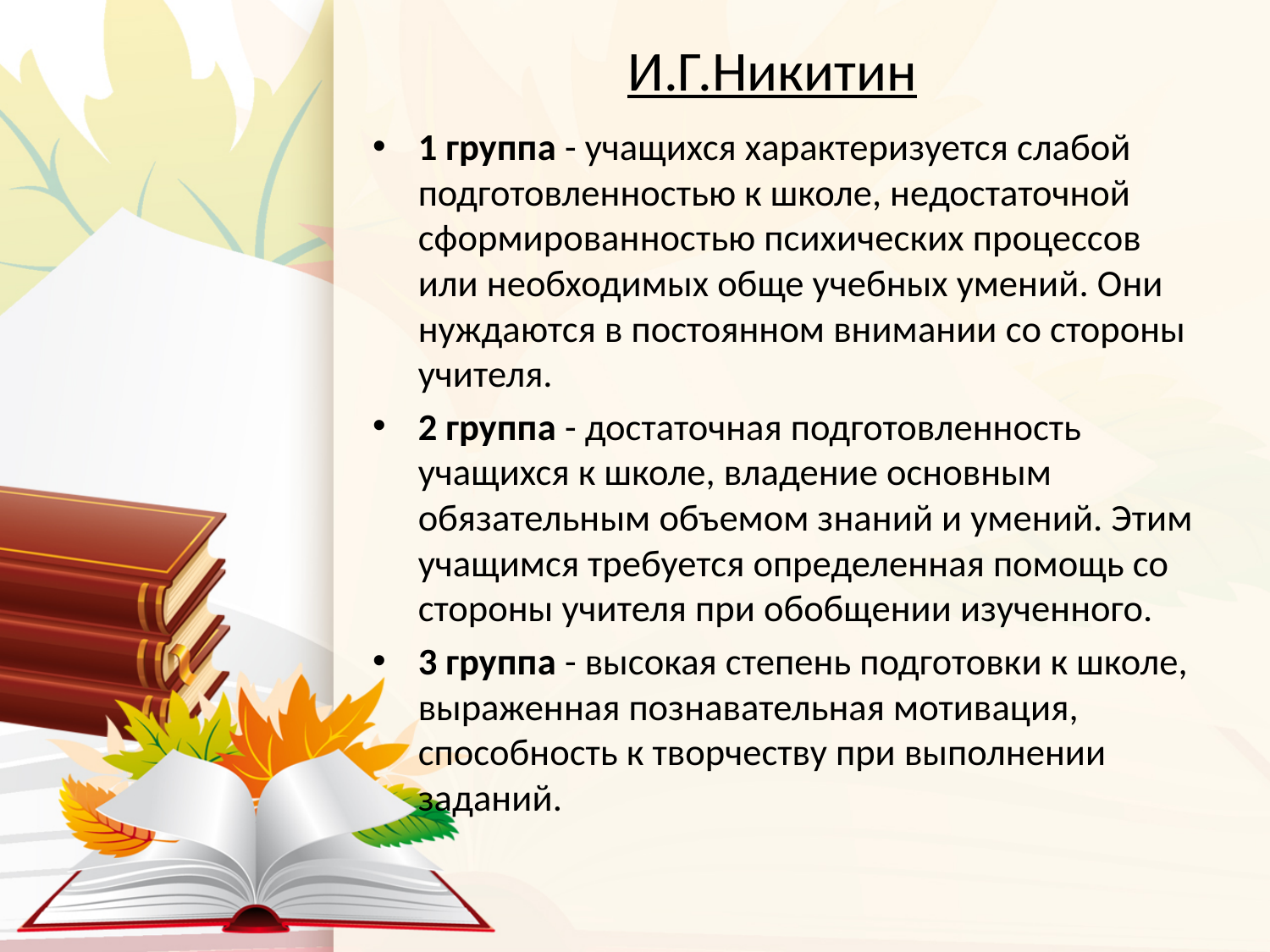

# И.Г.Никитин
1 группа - учащихся характеризуется слабой подготовленностью к школе, недостаточной сформированностью психических процессов или необходимых обще учебных умений. Они нуждаются в постоянном внимании со стороны учителя.
2 группа - достаточная подготовленность учащихся к школе, владение основным обязательным объемом знаний и умений. Этим учащимся требуется определенная помощь со стороны учителя при обобщении изученного.
3 группа - высокая степень подготовки к школе, выраженная познавательная мотивация, способность к творчеству при выполнении заданий.